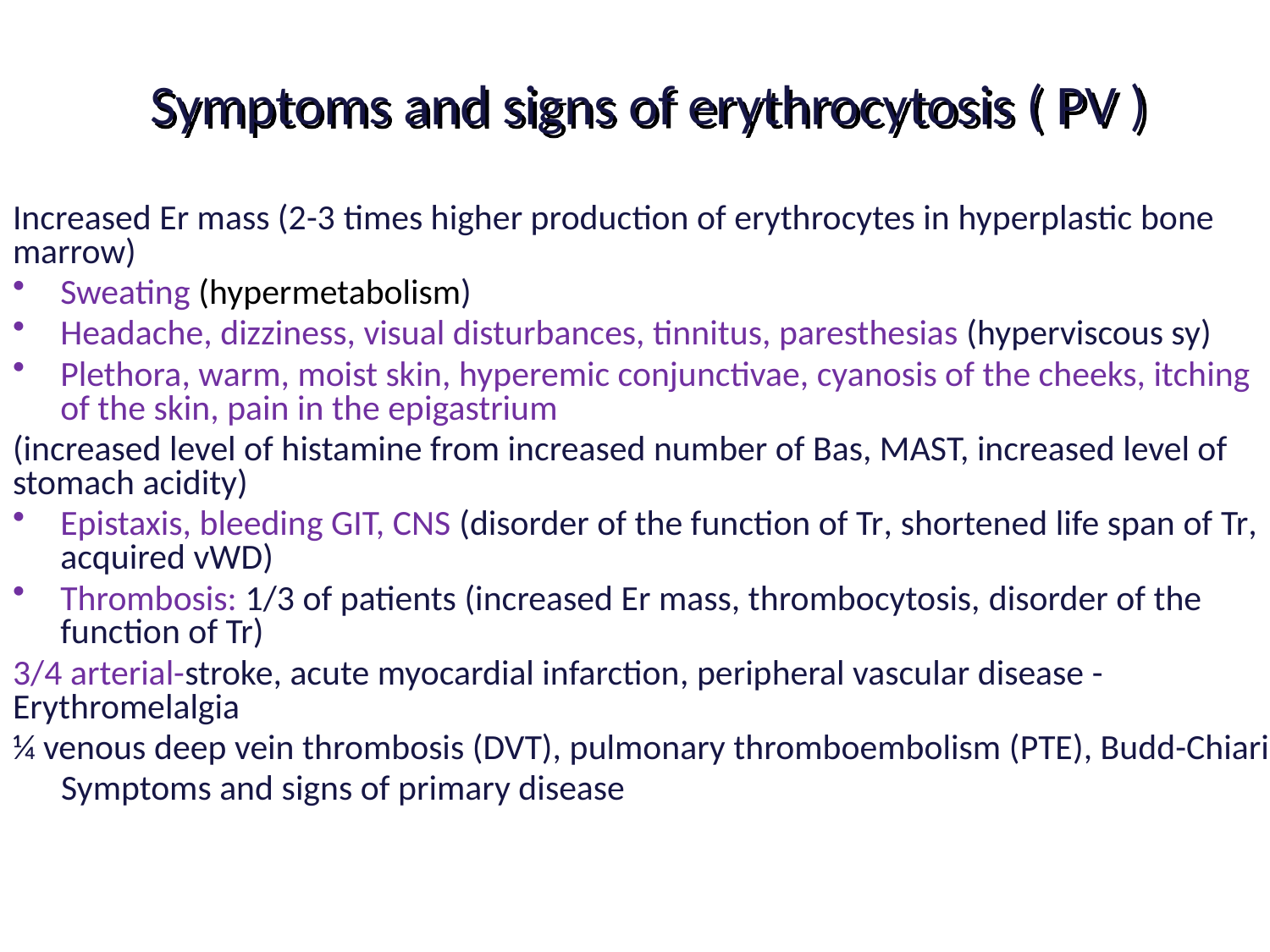

Symptoms and signs of erythrocytosis ( PV )
Increased Er mass (2-3 times higher production of erythrocytes in hyperplastic bone marrow)
Sweating (hypermetabolism)
Headache, dizziness, visual disturbances, tinnitus, paresthesias (hyperviscous sy)
Plethora, warm, moist skin, hyperemic conjunctivae, cyanosis of the cheeks, itching of the skin, pain in the epigastrium
(increased level of histamine from increased number of Bas, MAST, increased level of stomach acidity)
Epistaxis, bleeding GIT, CNS (disorder of the function of Tr, shortened life span of Tr, acquired vWD)
Thrombosis: 1/3 of patients (increased Er mass, thrombocytosis, disorder of the function of Tr)
3/4 arterial-stroke, acute myocardial infarction, peripheral vascular disease - Erythromelalgia
¼ venous deep vein thrombosis (DVT), pulmonary thromboembolism (PTE), Budd-Chiari
      Symptoms and signs of primary disease